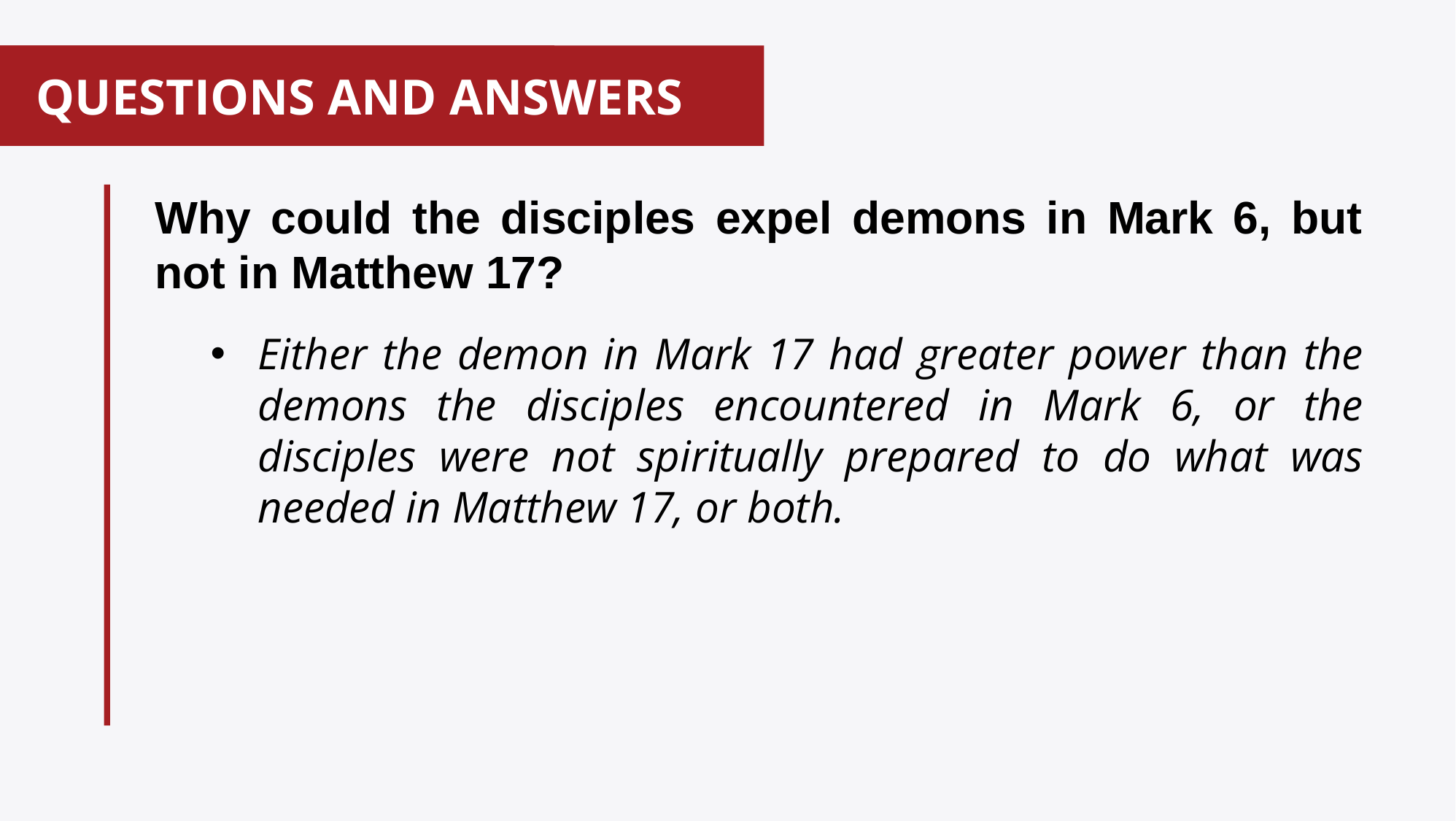

# QUESTIONS AND ANSWERS
Why could the disciples expel demons in Mark 6, but not in Matthew 17?

Either the demon in Mark 17 had greater power than the demons the disciples encountered in Mark 6, or the disciples were not spiritually prepared to do what was needed in Matthew 17, or both.